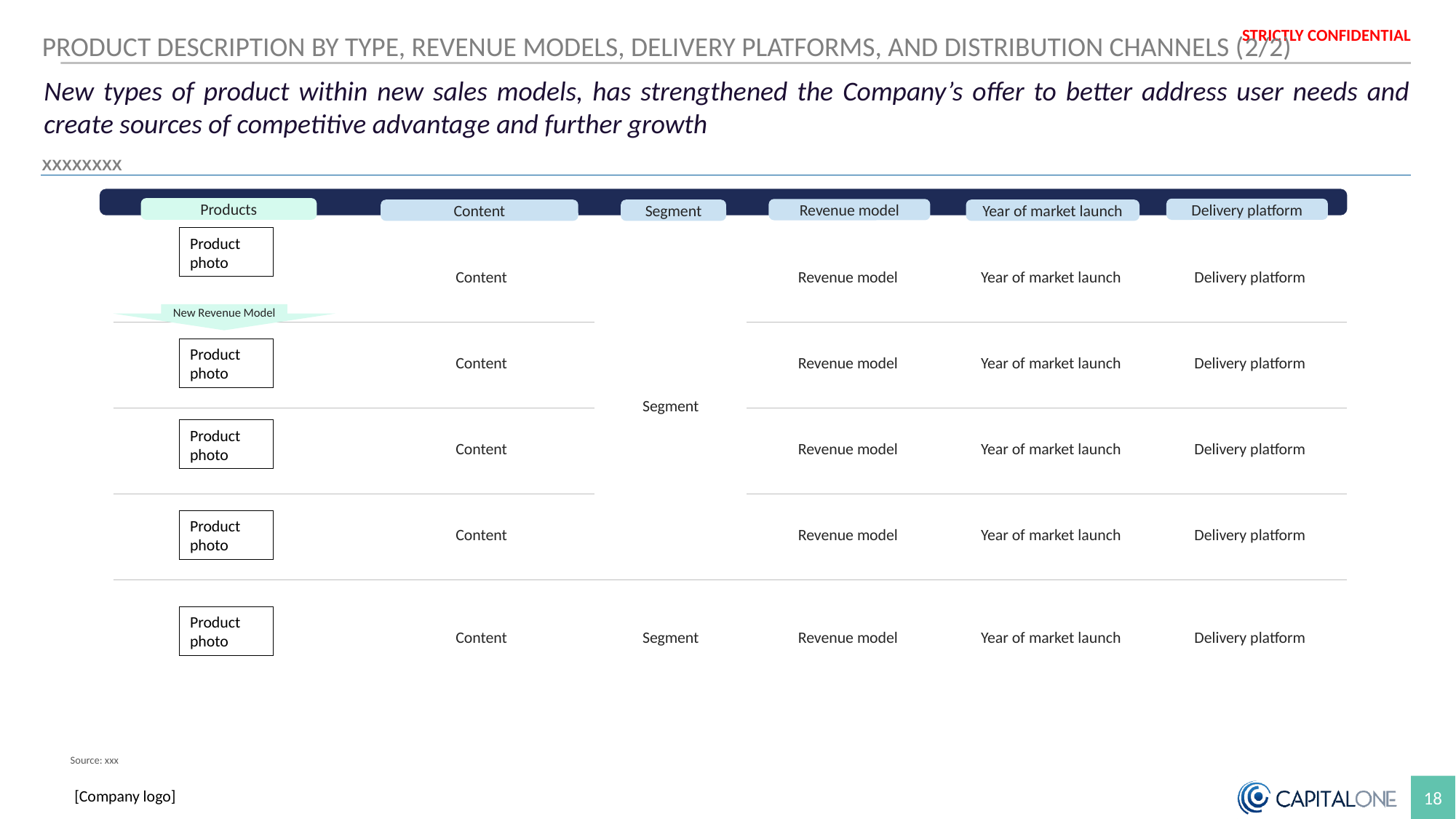

Colour palette

PRODUCT DESCRIPTION BY TYPE, REVENUE MODELS, DELIVERY PLATFORMS, AND DISTRIBUTION CHANNELS (2/2)

New types of product within new sales models, has strengthened the Company’s offer to better address user needs and create sources of competitive advantage and further growth
XXXXXXXX

Products
Delivery platform
Revenue model
Content
Segment
Year of market launch
Product photo
|  | Content | Segment | Revenue model | Year of market launch | Delivery platform |
| --- | --- | --- | --- | --- | --- |
|  | Content |  | Revenue model | Year of market launch | Delivery platform |
|  | Content |  | Revenue model | Year of market launch | Delivery platform |
|  | Content |  | Revenue model | Year of market launch | Delivery platform |
|  | Content | Segment | Revenue model | Year of market launch | Delivery platform |
New Revenue Model
Product photo
Product photo
Product photo
Product photo
Source: xxx